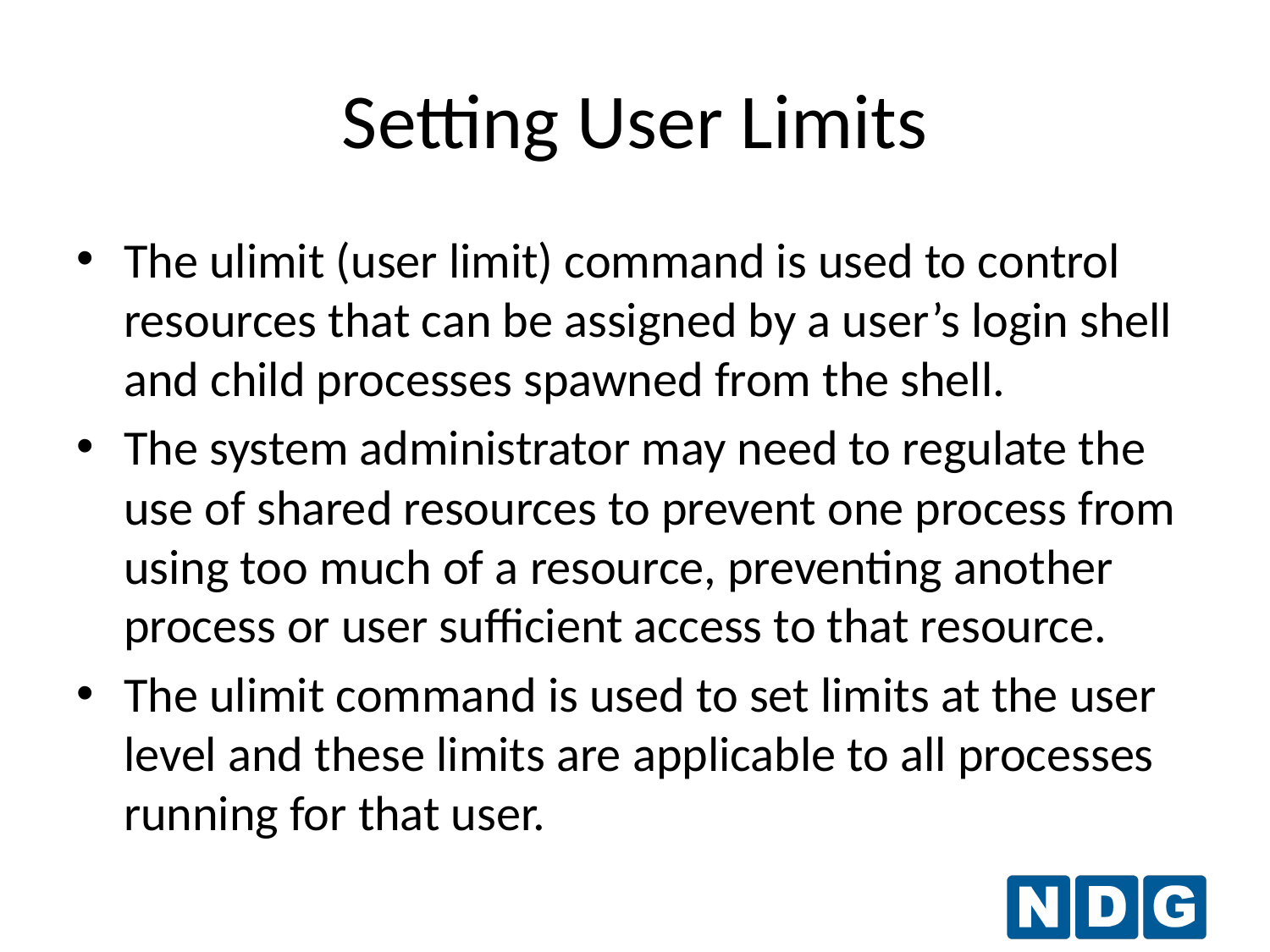

# Setting User Limits
The ulimit (user limit) command is used to control resources that can be assigned by a user’s login shell and child processes spawned from the shell.
The system administrator may need to regulate the use of shared resources to prevent one process from using too much of a resource, preventing another process or user sufficient access to that resource.
The ulimit command is used to set limits at the user level and these limits are applicable to all processes running for that user.